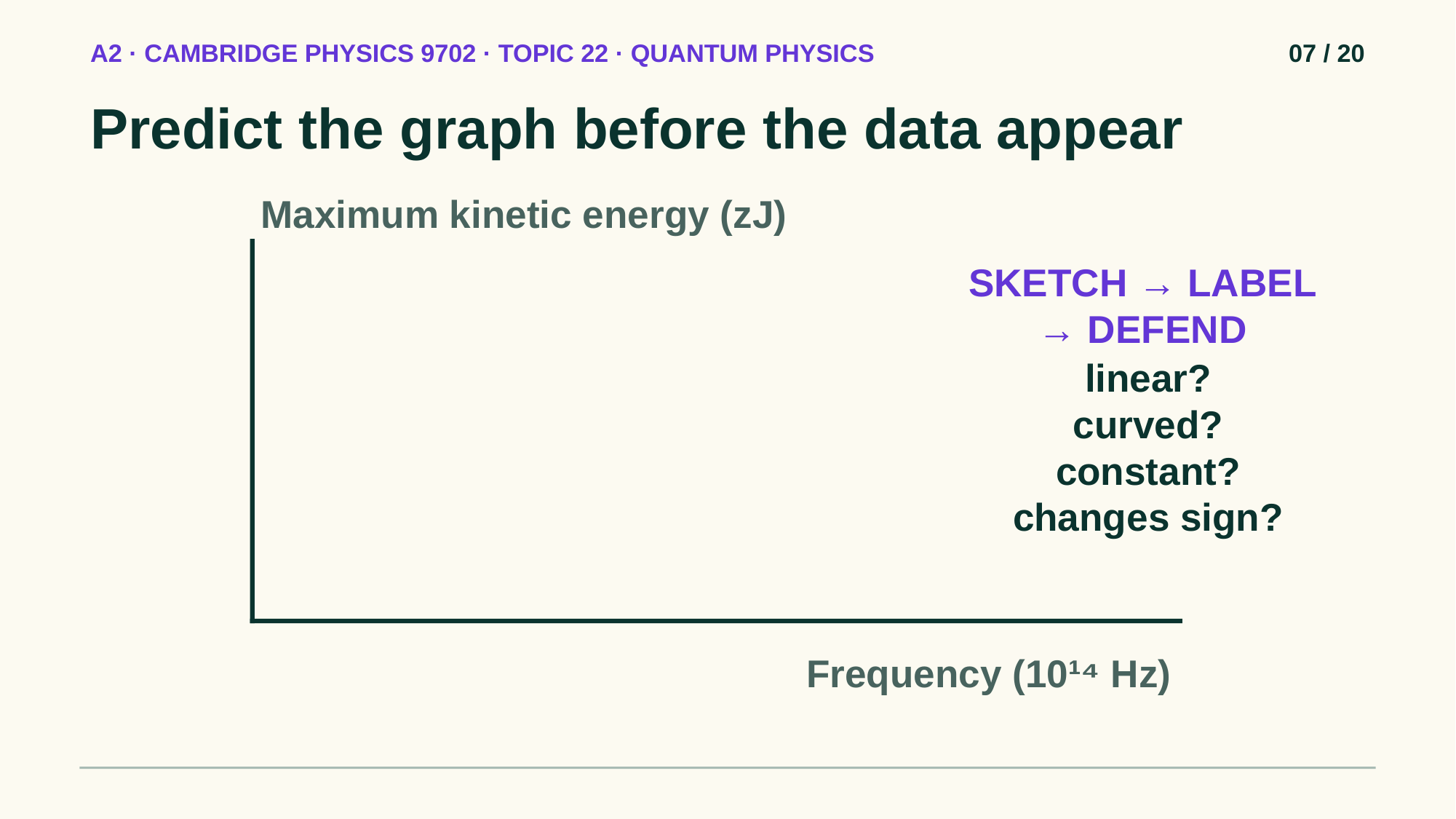

A2 · CAMBRIDGE PHYSICS 9702 · TOPIC 22 · QUANTUM PHYSICS
07 / 20
Predict the graph before the data appear
Maximum kinetic energy (zJ)

SKETCH → LABEL → DEFEND
linear?
curved?
constant?
changes sign?

Frequency (10¹⁴ Hz)